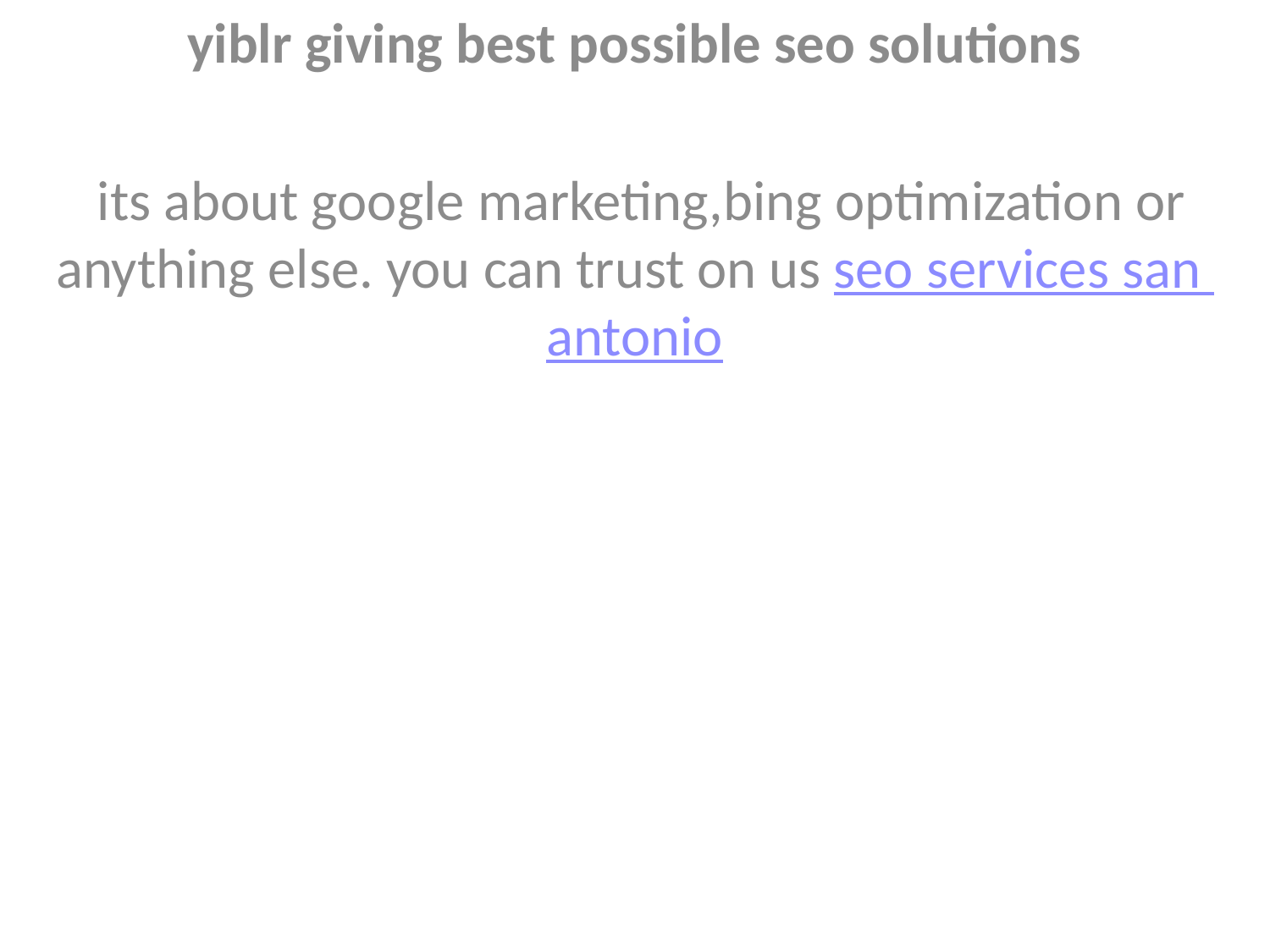

yiblr giving best possible seo solutions

 its about google marketing,bing optimization or anything else. you can trust on us seo services san antonio